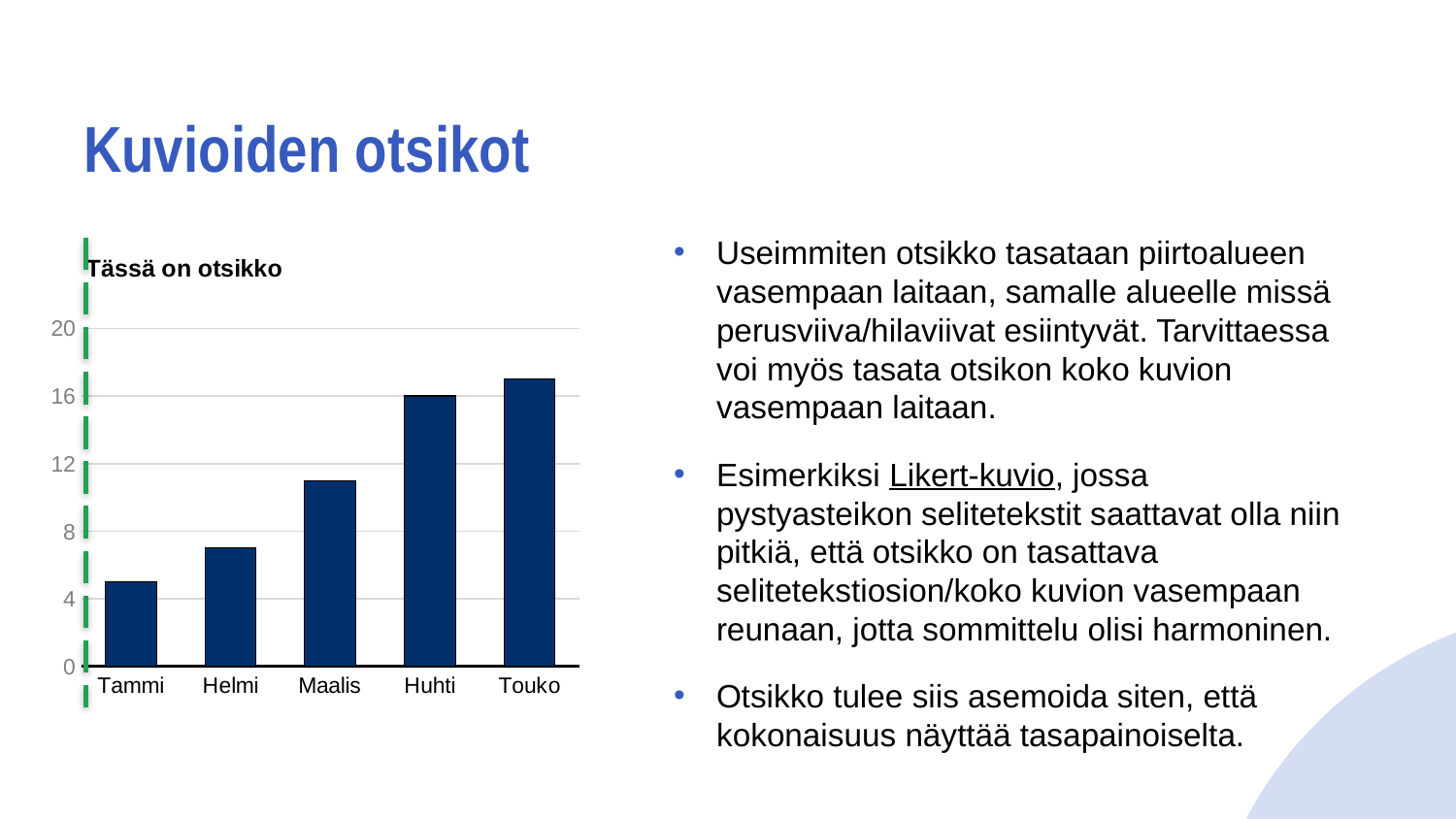

# Kuvioiden otsikot
Useimmiten otsikko tasataan piirtoalueen vasempaan laitaan, samalle alueelle missä perusviiva/hilaviivat esiintyvät. Tarvittaessa voi myös tasata otsikon koko kuvion vasempaan laitaan.
Esimerkiksi Likert-kuvio, jossa pystyasteikon selitetekstit saattavat olla niin pitkiä, että otsikko on tasattava selitetekstiosion/koko kuvion vasempaan reunaan, jotta sommittelu olisi harmoninen.
Otsikko tulee siis asemoida siten, että kokonaisuus näyttää tasapainoiselta.

### Chart:  Tässä on otsikko

| Category | A |
|---|---|
| Tammi | 5.0 |
| Helmi | 7.0 |
| Maalis | 11.0 |
| Huhti | 16.0 |
| Touko | 17.0 |